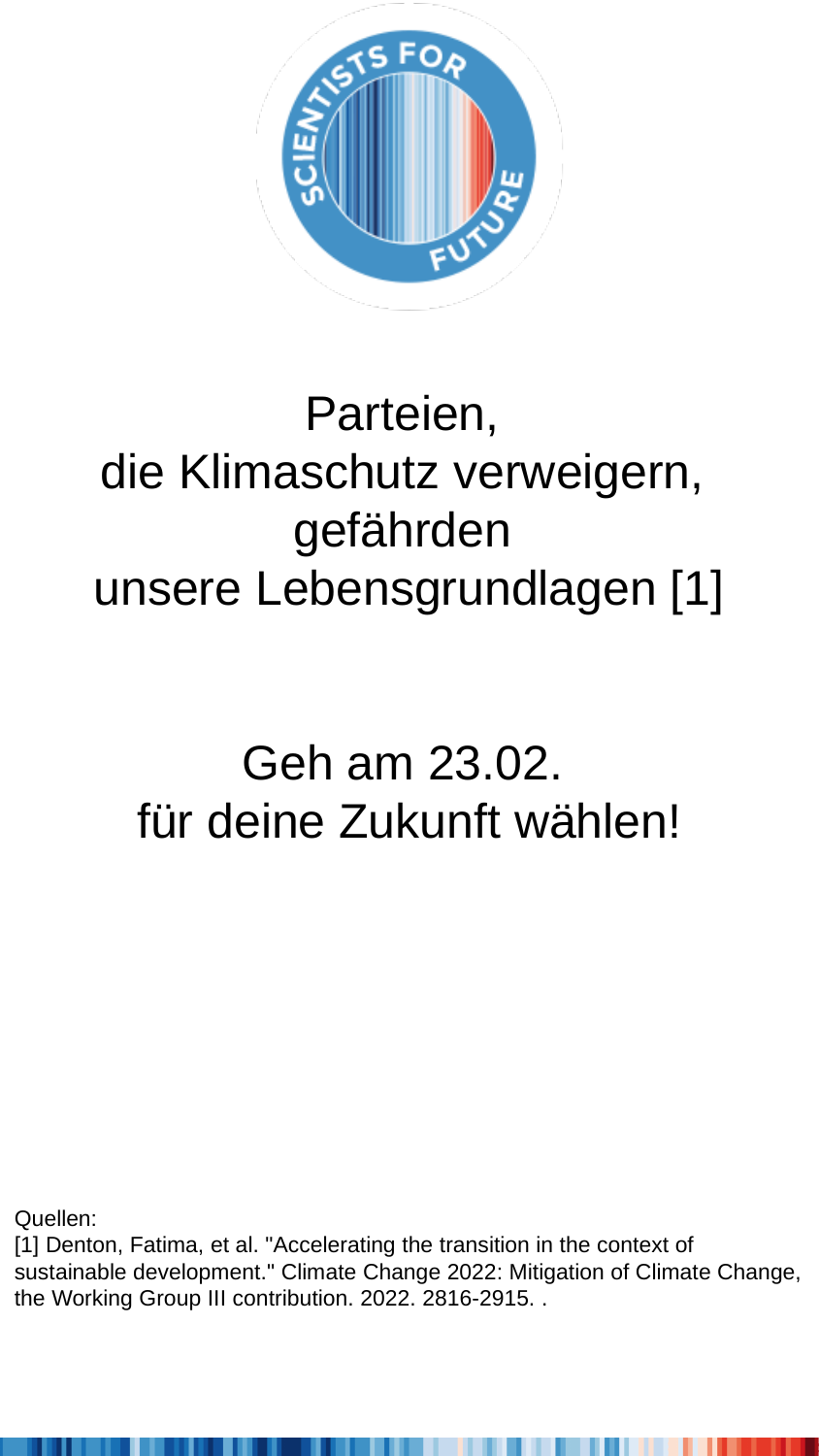

Parteien,
die Klimaschutz verweigern,
gefährden
unsere Lebensgrundlagen [1]

Geh am 23.02.
für deine Zukunft wählen!

Quellen:
[1] Denton, Fatima, et al. "Accelerating the transition in the context of sustainable development." Climate Change 2022: Mitigation of Climate Change, the Working Group III contribution. 2022. 2816-2915. .